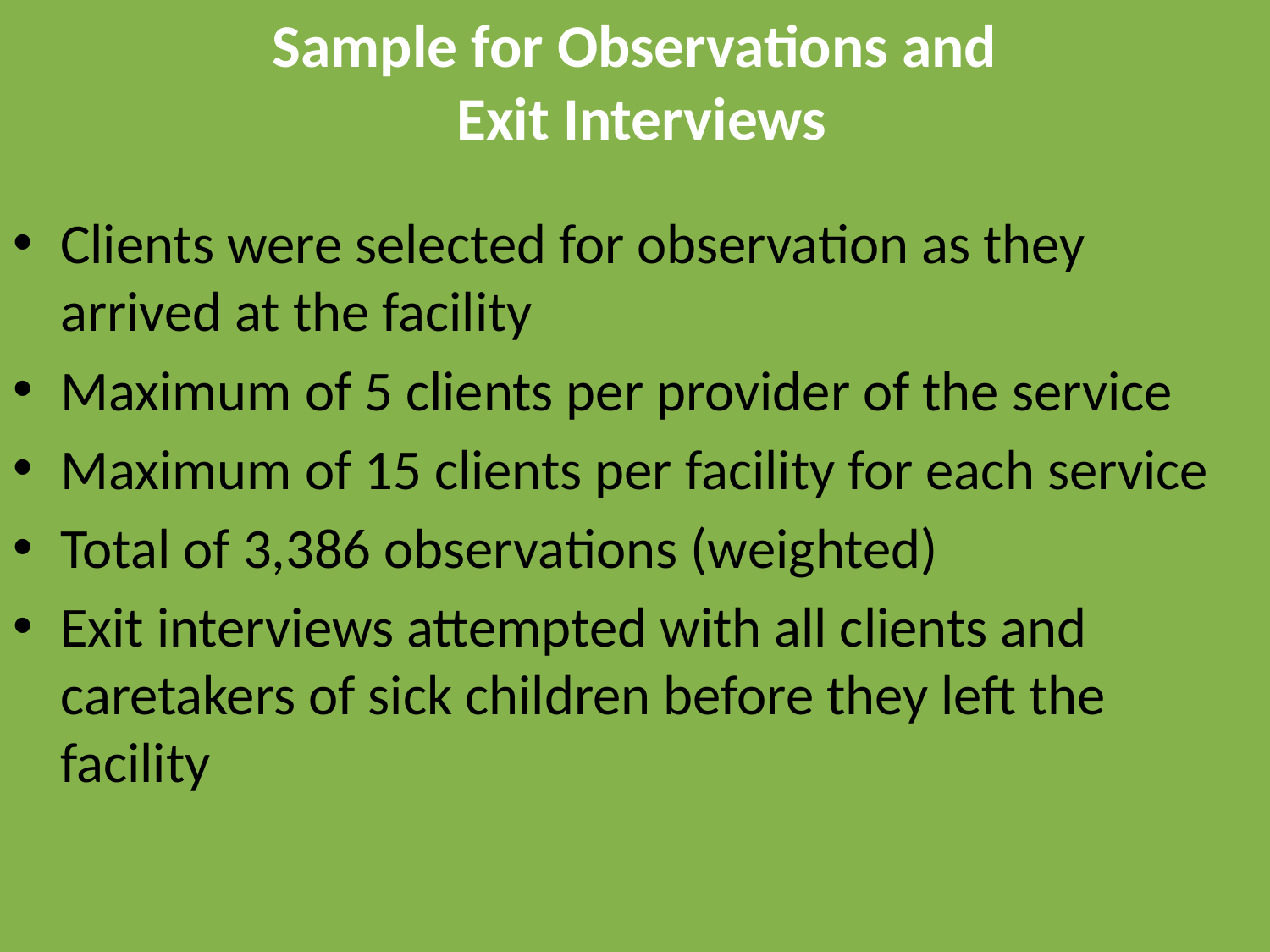

# Sample for Observations and Exit Interviews
Clients were selected for observation as they arrived at the facility
Maximum of 5 clients per provider of the service
Maximum of 15 clients per facility for each service
Total of 3,386 observations (weighted)
Exit interviews attempted with all clients and caretakers of sick children before they left the facility